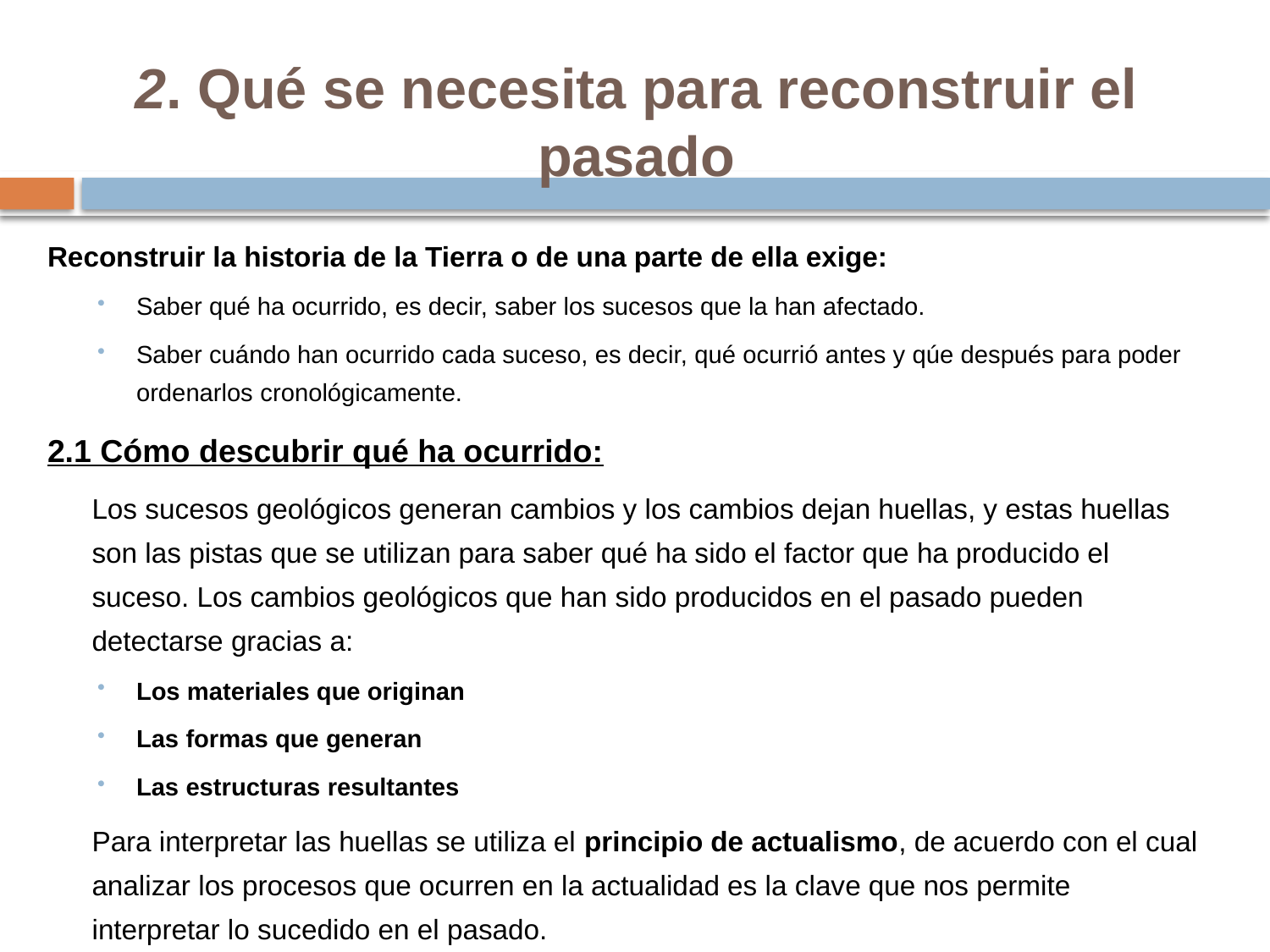

# 2. Qué se necesita para reconstruir el pasado
Reconstruir la historia de la Tierra o de una parte de ella exige:
Saber qué ha ocurrido, es decir, saber los sucesos que la han afectado.
Saber cuándo han ocurrido cada suceso, es decir, qué ocurrió antes y qúe después para poder ordenarlos cronológicamente.
2.1 Cómo descubrir qué ha ocurrido:
	Los sucesos geológicos generan cambios y los cambios dejan huellas, y estas huellas son las pistas que se utilizan para saber qué ha sido el factor que ha producido el suceso. Los cambios geológicos que han sido producidos en el pasado pueden detectarse gracias a:
Los materiales que originan
Las formas que generan
Las estructuras resultantes
	Para interpretar las huellas se utiliza el principio de actualismo, de acuerdo con el cual analizar los procesos que ocurren en la actualidad es la clave que nos permite interpretar lo sucedido en el pasado.